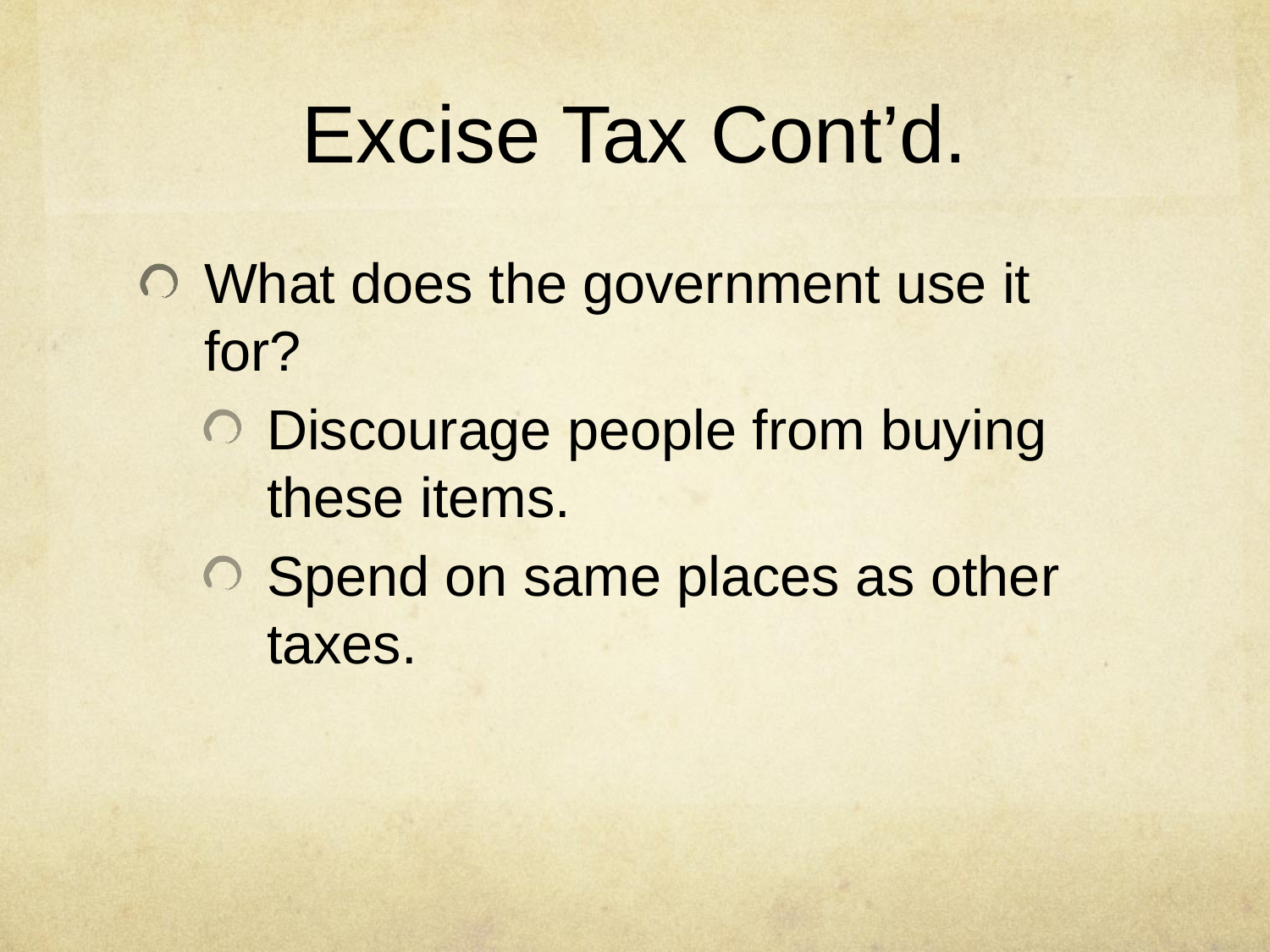

# Excise Tax Cont’d.
What does the government use it for?
Discourage people from buying these items.
Spend on same places as other taxes.